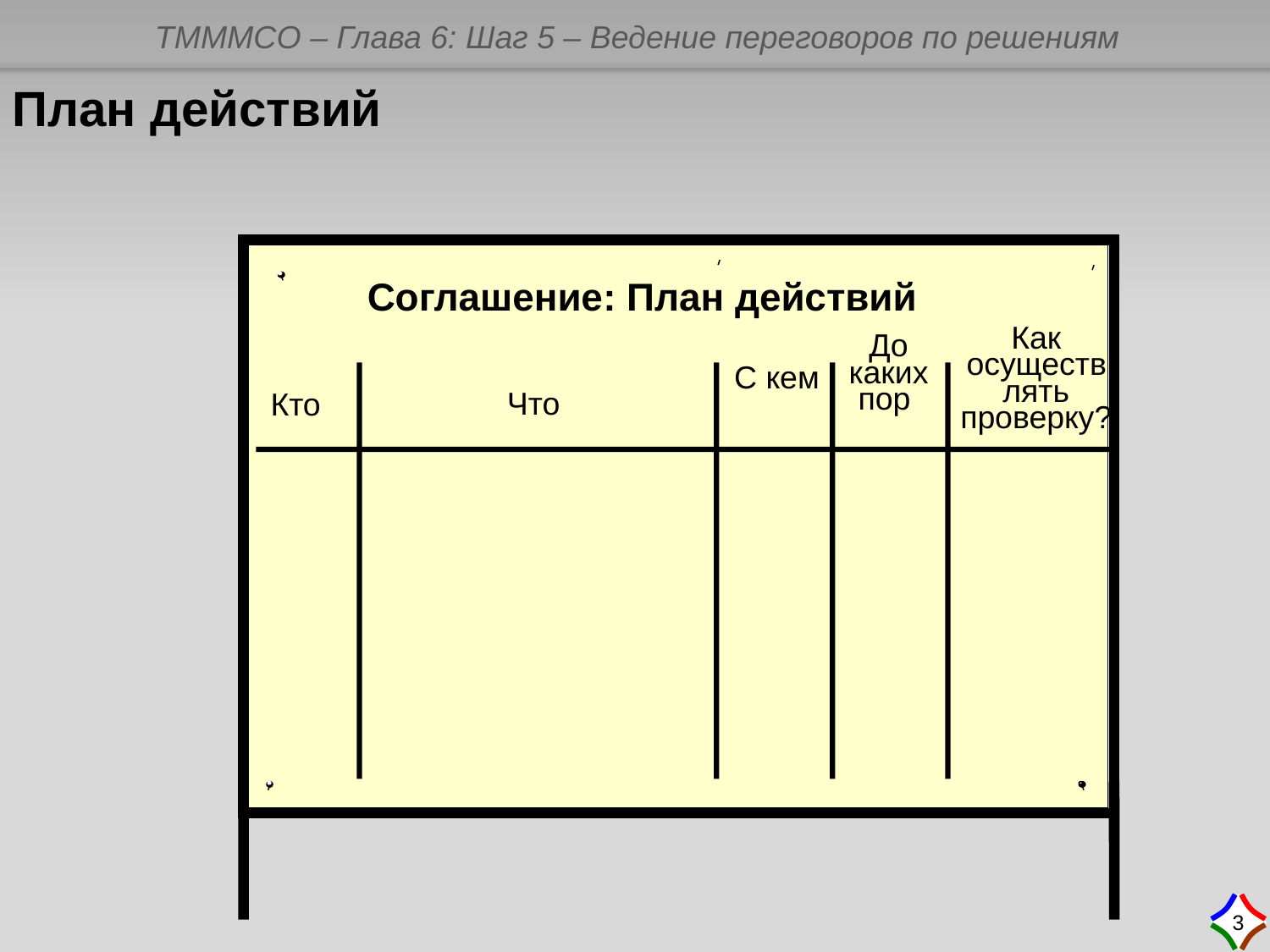

План действий

Соглашение: План действий
Как осуществлять проверку?
До каких пор
С кем

Что
Кто